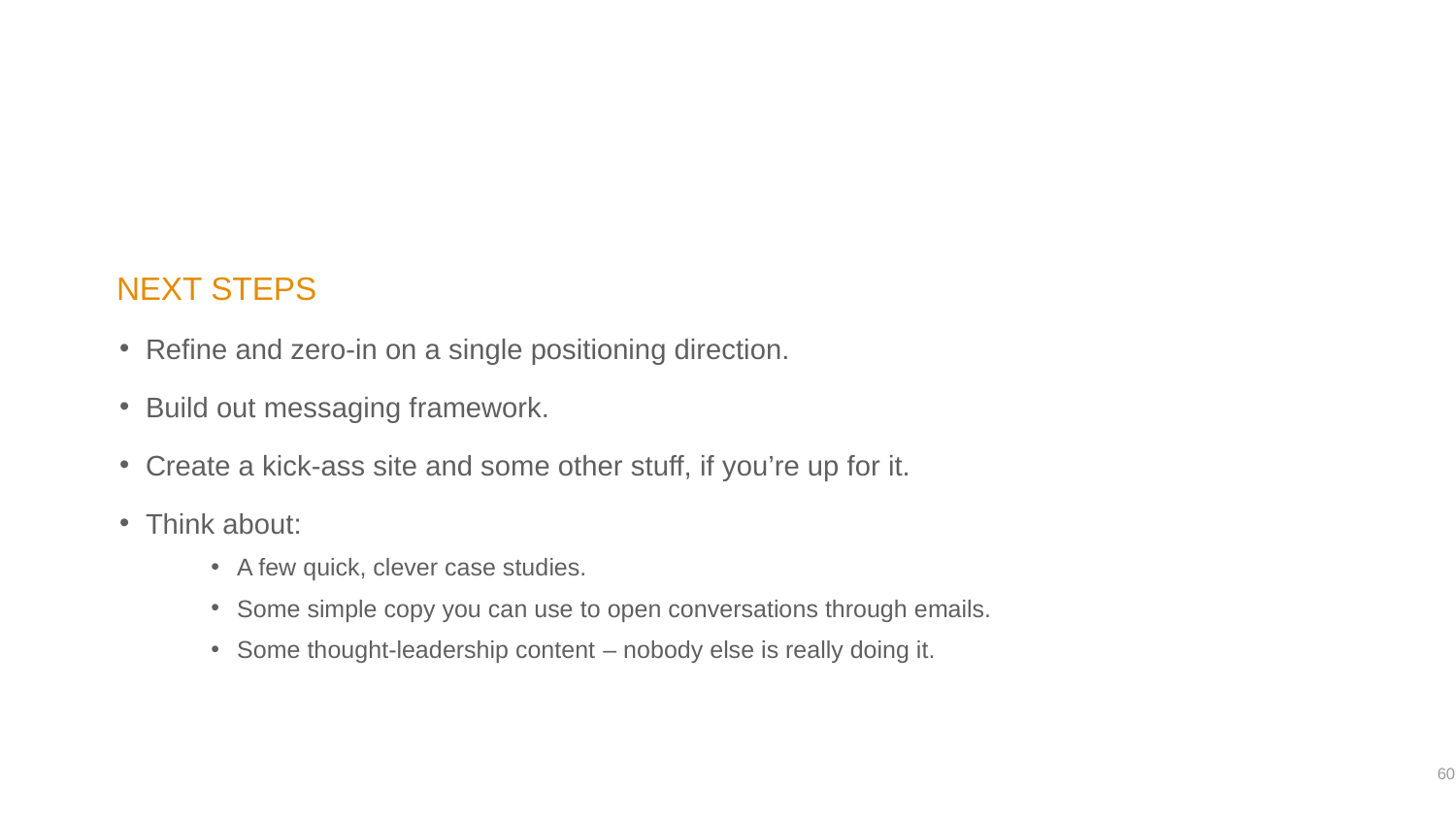

NEXT STEPS
Refine and zero-in on a single positioning direction.
Build out messaging framework.
Create a kick-ass site and some other stuff, if you’re up for it.
Think about:
A few quick, clever case studies.
Some simple copy you can use to open conversations through emails.
Some thought-leadership content – nobody else is really doing it.